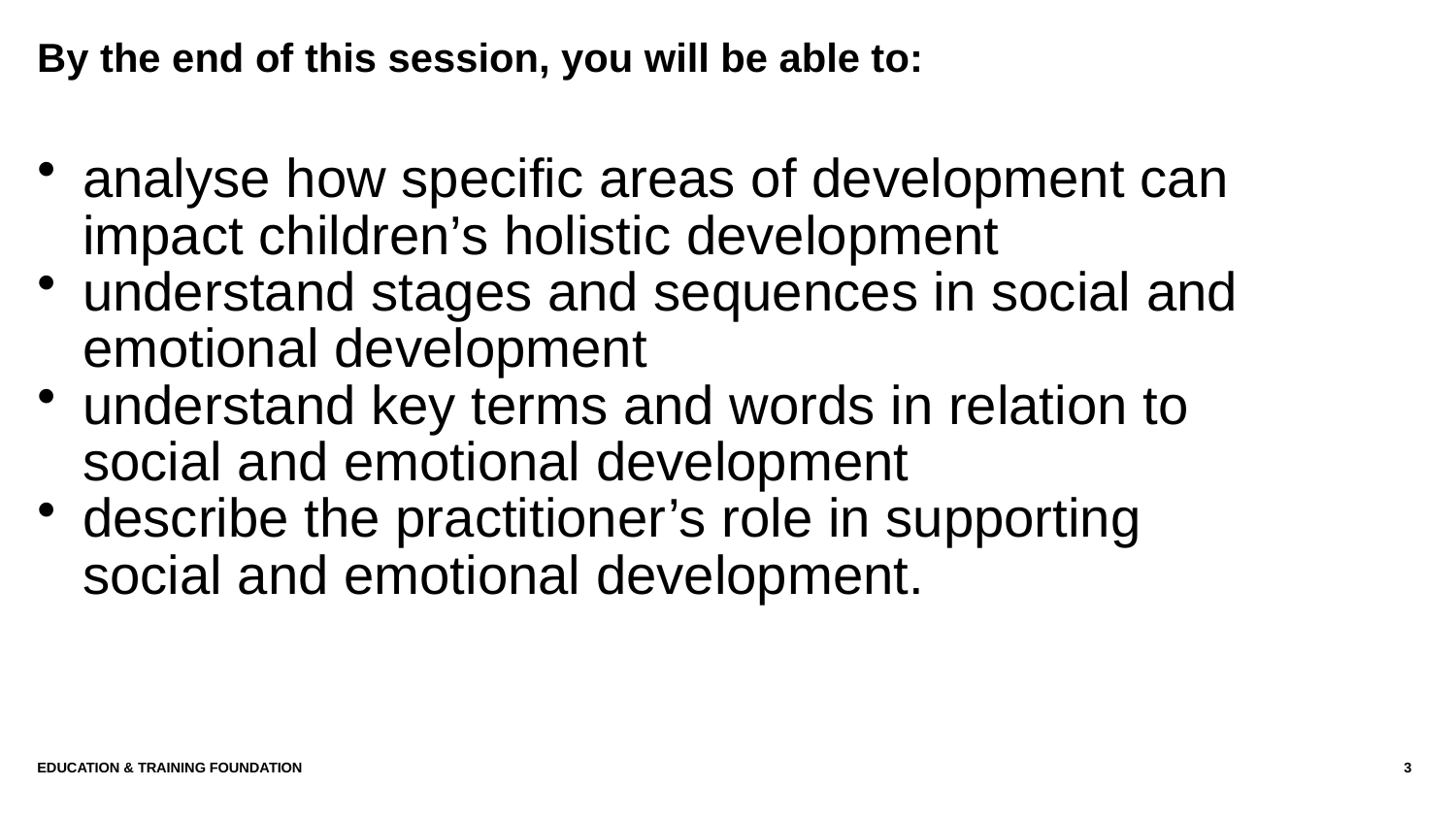

# By the end of this session, you will be able to:

analyse how specific areas of development can impact children’s holistic development
understand stages and sequences in social and emotional development
understand key terms and words in relation to social and emotional development
describe the practitioner’s role in supporting social and emotional development.

Education & Training Foundation
3